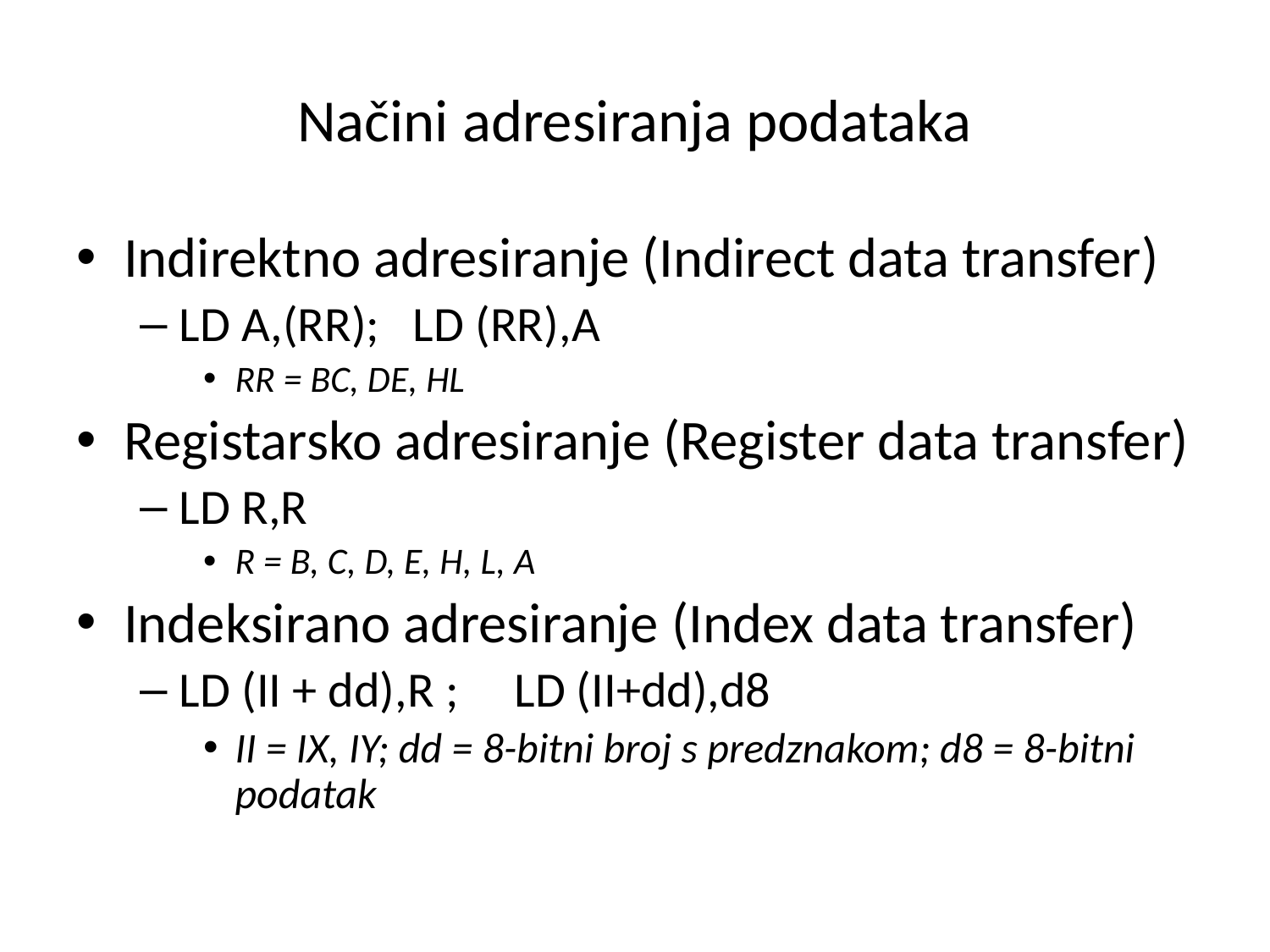

# Načini adresiranja podataka
Indirektno adresiranje (Indirect data transfer)
LD A,(RR);   LD (RR),A
RR = BC, DE, HL
Registarsko adresiranje (Register data transfer)
LD R,R
R = B, C, D, E, H, L, A
Indeksirano adresiranje (Index data transfer)
LD (II + dd),R ;     LD (II+dd),d8
II = IX, IY; dd = 8-bitni broj s predznakom; d8 = 8-bitni podatak